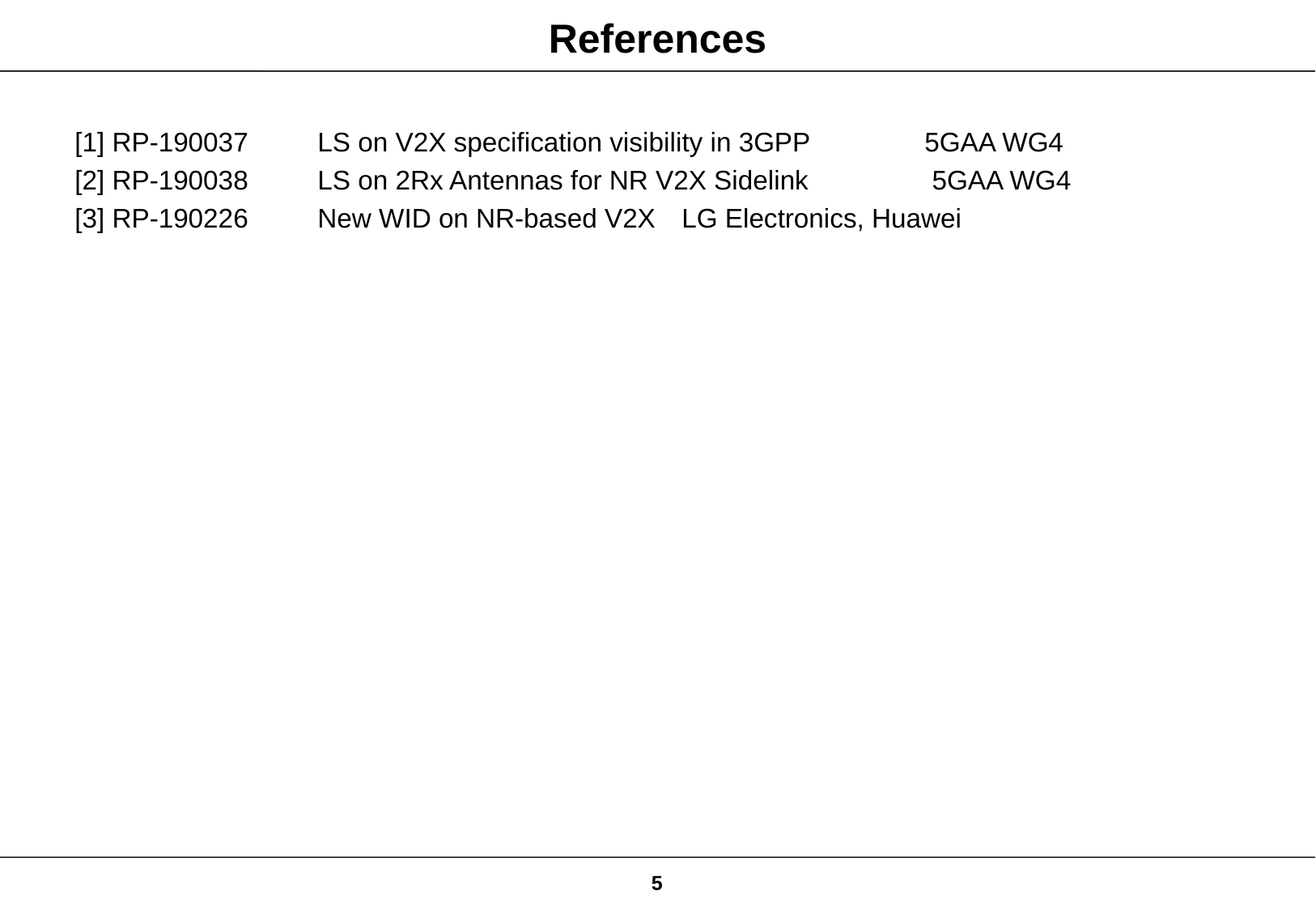

# References
[1] RP-190037	LS on V2X specification visibility in 3GPP	5GAA WG4
[2] RP-190038 	LS on 2Rx Antennas for NR V2X Sidelink	 5GAA WG4
[3] RP-190226	New WID on NR-based V2X	LG Electronics, Huawei
5